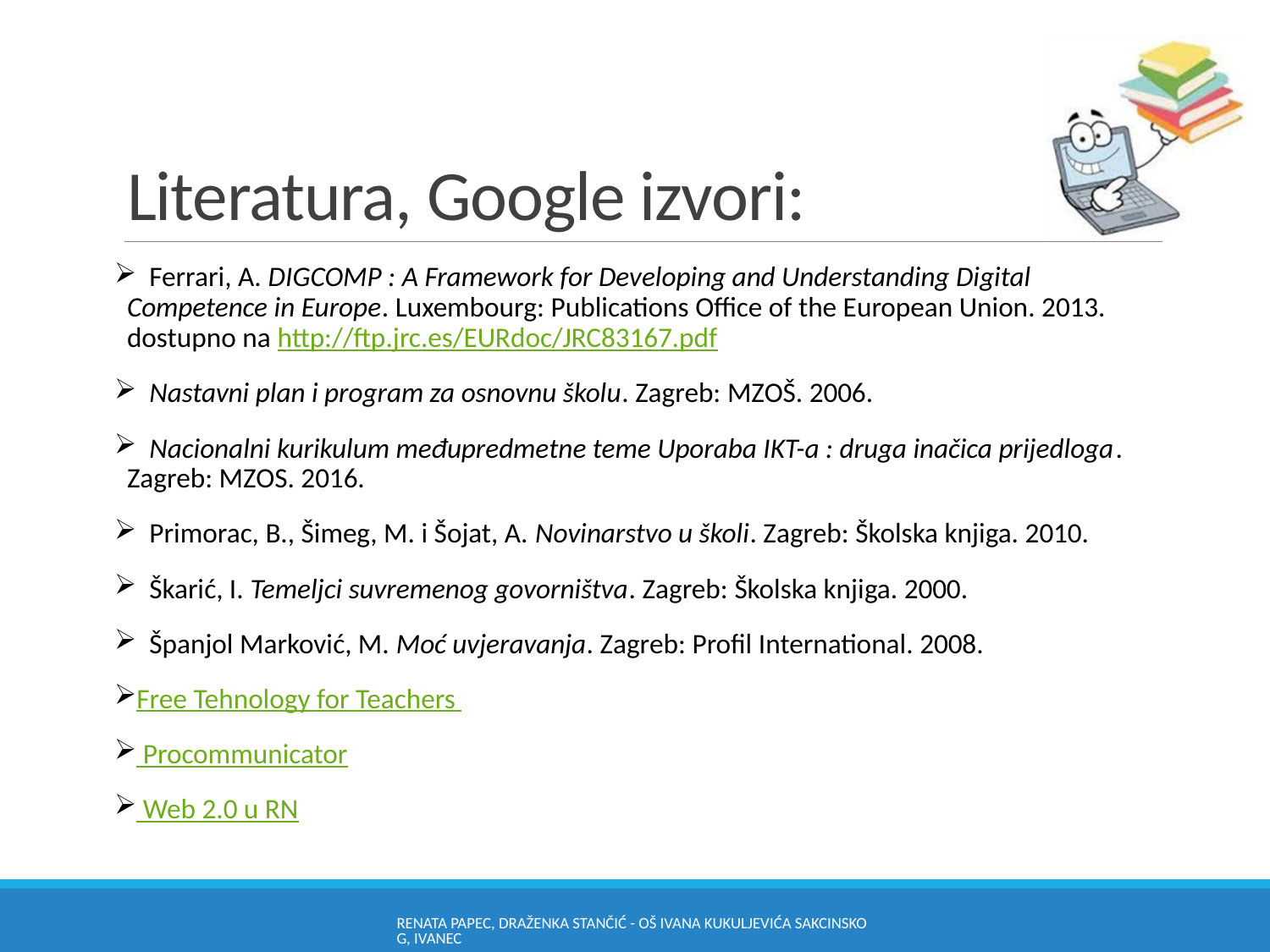

# Literatura, Google izvori:
  Ferrari, A. DIGCOMP : A Framework for Developing and Understanding Digital Competence in Europe. Luxembourg: Publications Office of the European Union. 2013. dostupno na http://ftp.jrc.es/EURdoc/JRC83167.pdf
  Nastavni plan i program za osnovnu školu. Zagreb: MZOŠ. 2006.
  Nacionalni kurikulum međupredmetne teme Uporaba IKT-a : druga inačica prijedloga. Zagreb: MZOS. 2016.
  Primorac, B., Šimeg, M. i Šojat, A. Novinarstvo u školi. Zagreb: Školska knjiga. 2010.
  Škarić, I. Temeljci suvremenog govorništva. Zagreb: Školska knjiga. 2000.
  Španjol Marković, M. Moć uvjeravanja. Zagreb: Profil International. 2008.
Free Tehnology for Teachers
 Procommunicator
 Web 2.0 u RN

Renata Papec, Draženka Stančić - OŠ Ivana Kukuljevića Sakcinskog, Ivanec